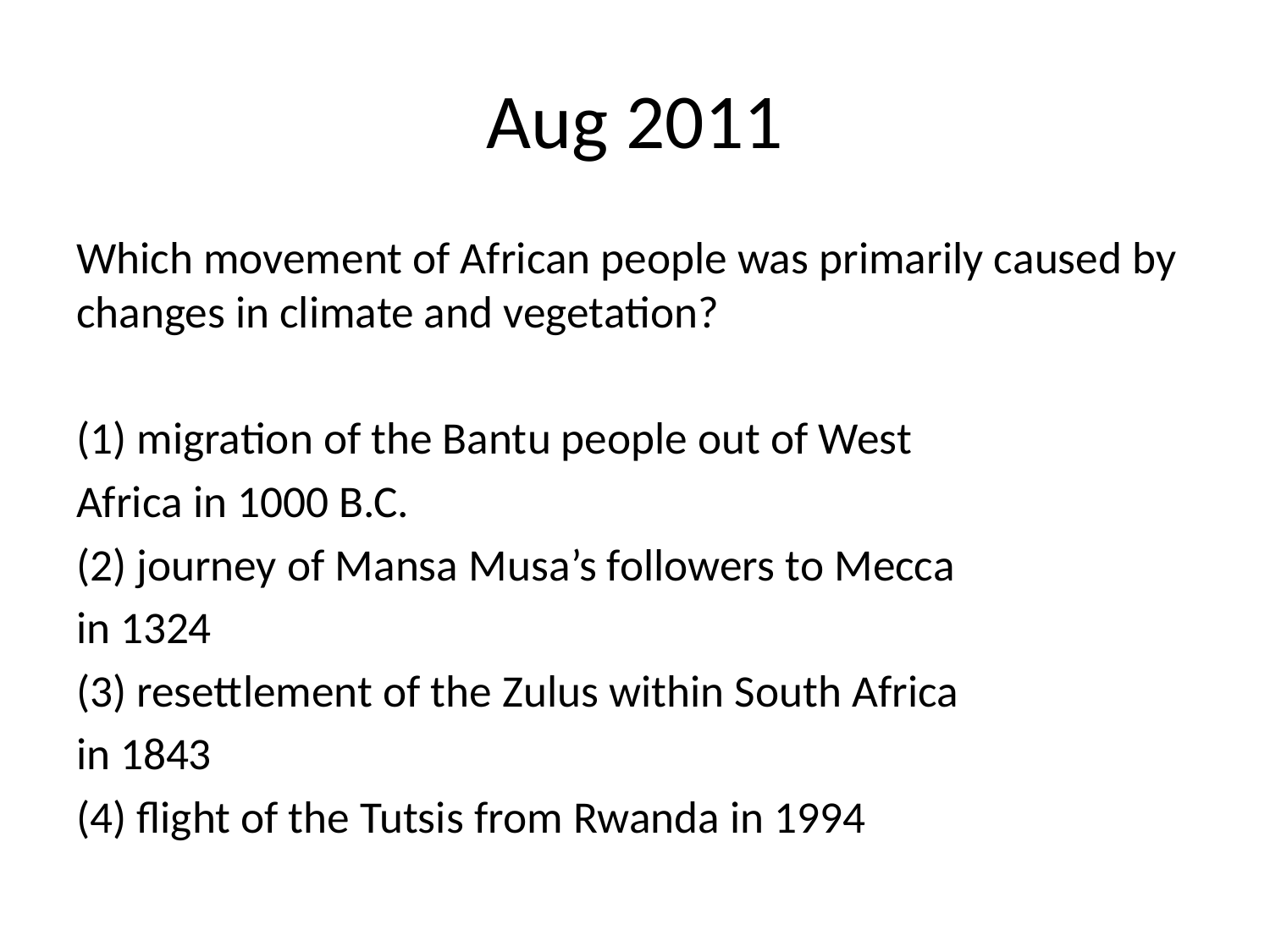

# Aug 2011
Which movement of African people was primarily caused by changes in climate and vegetation?

(1) migration of the Bantu people out of West
Africa in 1000 B.C.
(2) journey of Mansa Musa’s followers to Mecca
in 1324
(3) resettlement of the Zulus within South Africa
in 1843
(4) flight of the Tutsis from Rwanda in 1994